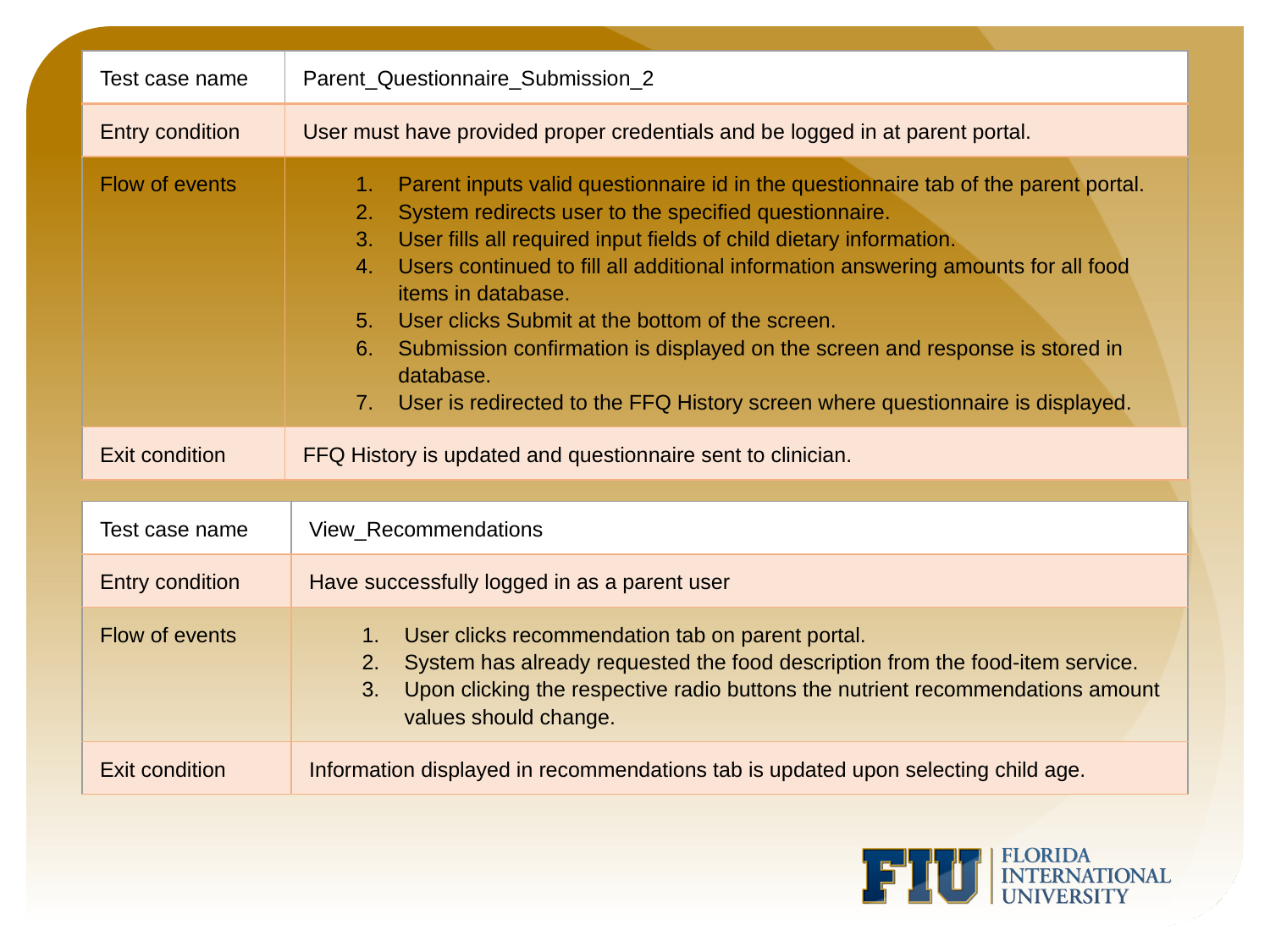

| Test case name | Parent\_Questionnaire\_Submission\_2 |
| --- | --- |
| Entry condition | User must have provided proper credentials and be logged in at parent portal. |
| Flow of events | Parent inputs valid questionnaire id in the questionnaire tab of the parent portal. System redirects user to the specified questionnaire. User fills all required input fields of child dietary information. Users continued to fill all additional information answering amounts for all food items in database. User clicks Submit at the bottom of the screen. Submission confirmation is displayed on the screen and response is stored in database. User is redirected to the FFQ History screen where questionnaire is displayed. |
| Exit condition | FFQ History is updated and questionnaire sent to clinician. |
| Test case name | View\_Recommendations |
| --- | --- |
| Entry condition | Have successfully logged in as a parent user |
| Flow of events | User clicks recommendation tab on parent portal. System has already requested the food description from the food-item service. Upon clicking the respective radio buttons the nutrient recommendations amount values should change. |
| Exit condition | Information displayed in recommendations tab is updated upon selecting child age. |